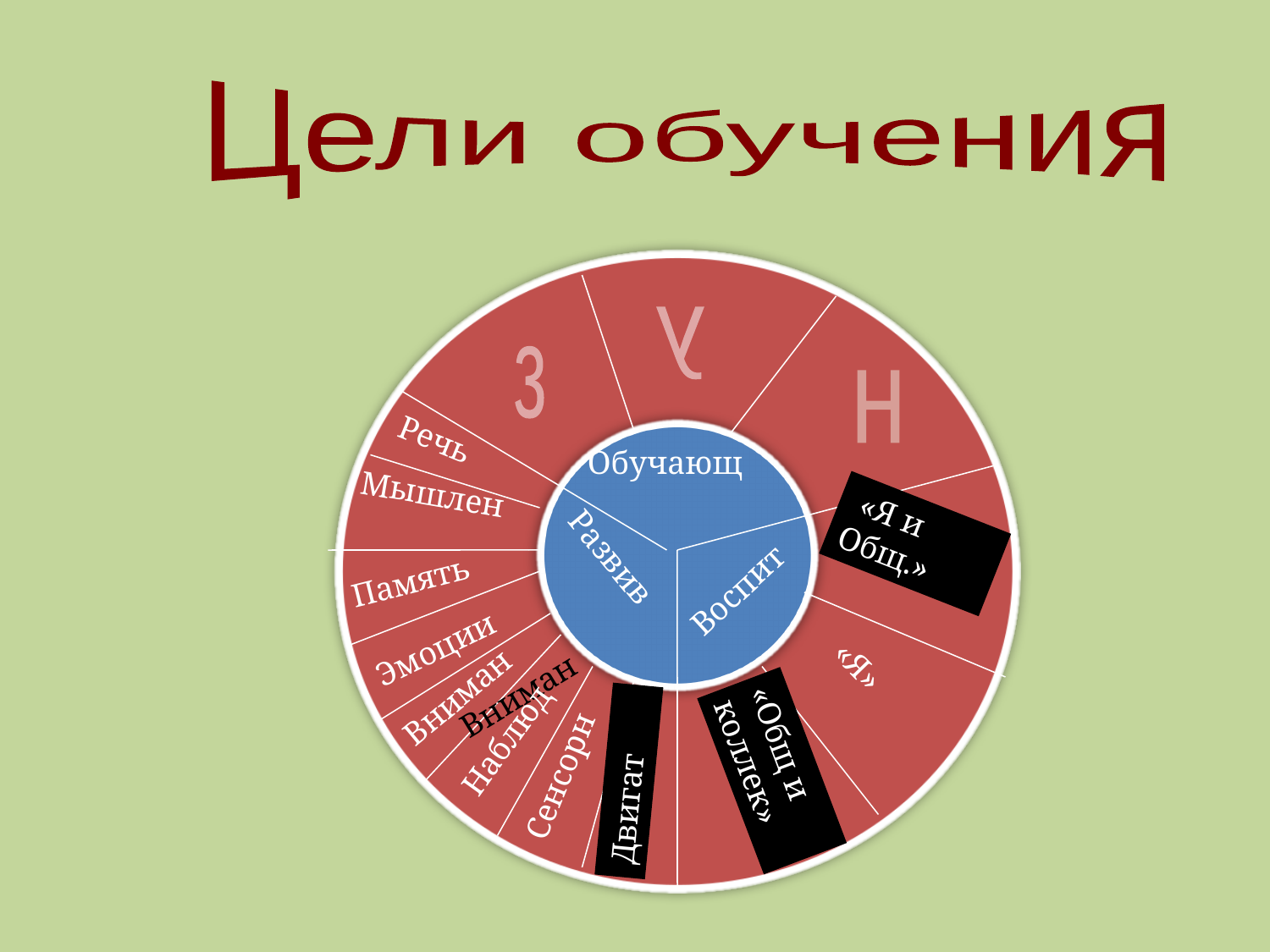

#
Цели обучения

у
з
н

Речь

Обучающ

Мышлен
 «Я и
Общ.»

Память

Развив
Воспит

Эмоции

Вниман
«Я»
Вниман

Наблюд
«Общ и коллек»
Сенсорн
Двигат